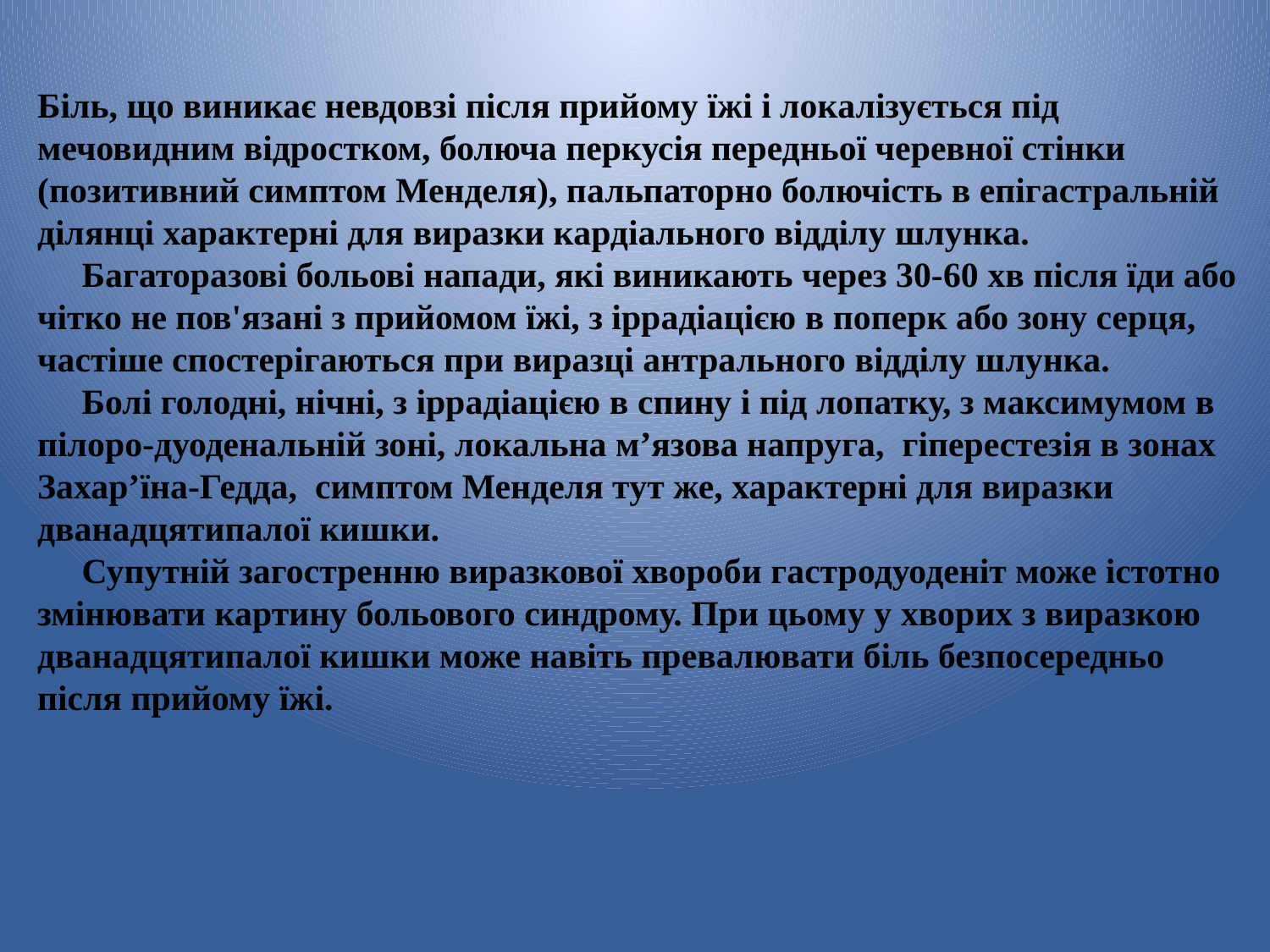

Бiль, що виникає невдовзi пiсля прийому їжi i локалiзується пiд мечовидним вiдростком, болюча перкусiя передньої черевної стiнки (позитивний симптом Менделя), пальпаторно болючiсть в епiгастральнiй дiлянцi характернi для виразки кардiального вiддiлу шлунка.
     Багаторазовi больовi напади, якi виникають через 30-60 хв пiсля їди або чiтко не пов'язанi з прийомом їжi, з iррадiацiєю в поперк або зону серця, частiше спостерiгаються при виразцi антрального вiддiлу шлунка.
     Болi голоднi, нiчнi, з iррадiацiєю в спину i пiд лопатку, з максимумом в пiлоро-дуоденальнiй зонi, локальна м’язова напруга,  гiперестезiя в зонах Захар’їна-Гедда,  симптом Менделя тут же, характернi для виразки дванадцятипалої кишки.
     Супутнiй загостренню виразкової хвороби гастродуоденiт може iстотно змiнювати картину больового синдрому. При цьому у хворих з виразкою дванадцятипалої кишки може навiть превалювати бiль безпосередньо пiсля прийому їжi.